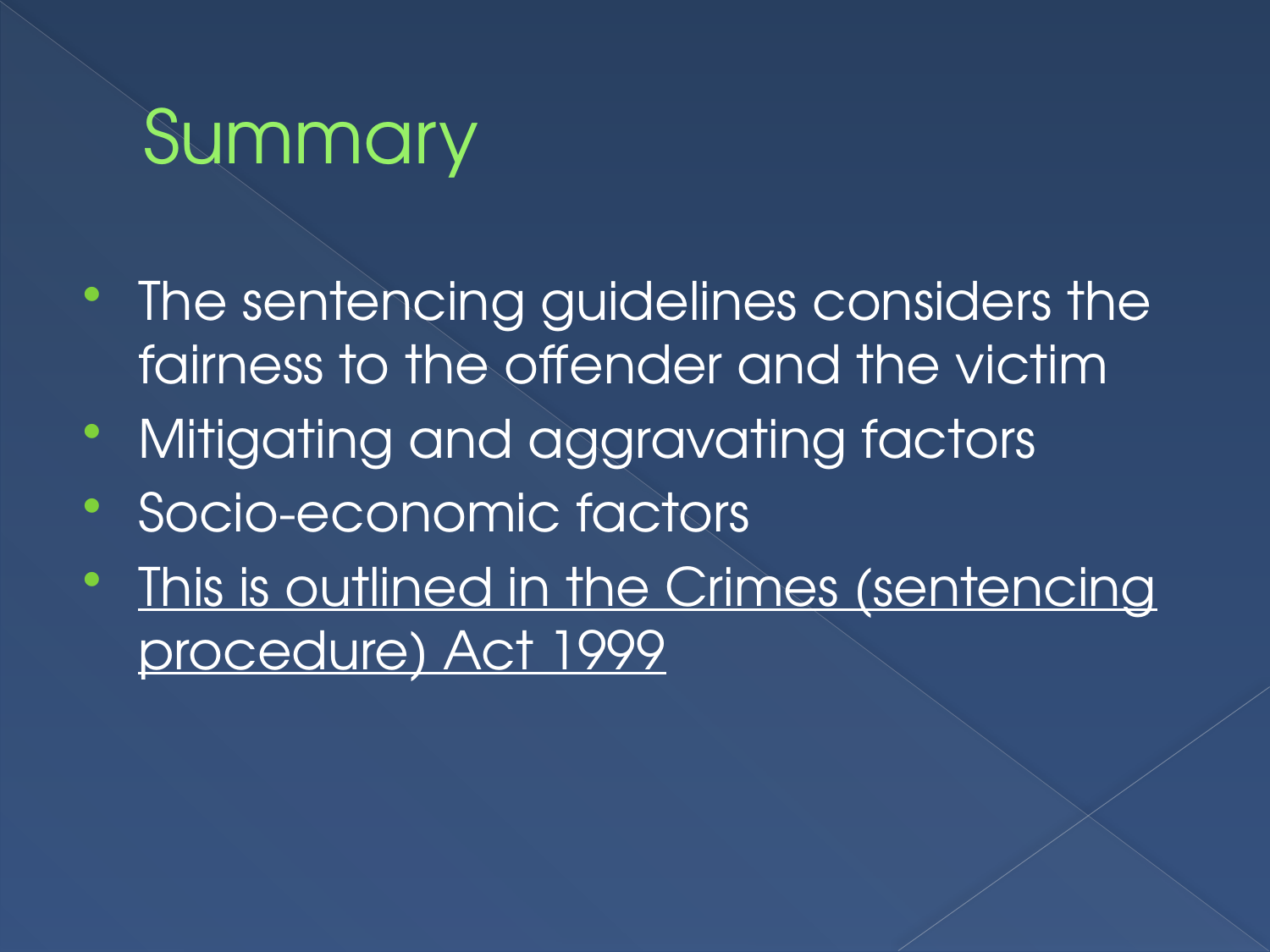

# Summary
The sentencing guidelines considers the fairness to the offender and the victim
Mitigating and aggravating factors
Socio-economic factors
This is outlined in the Crimes (sentencing procedure) Act 1999